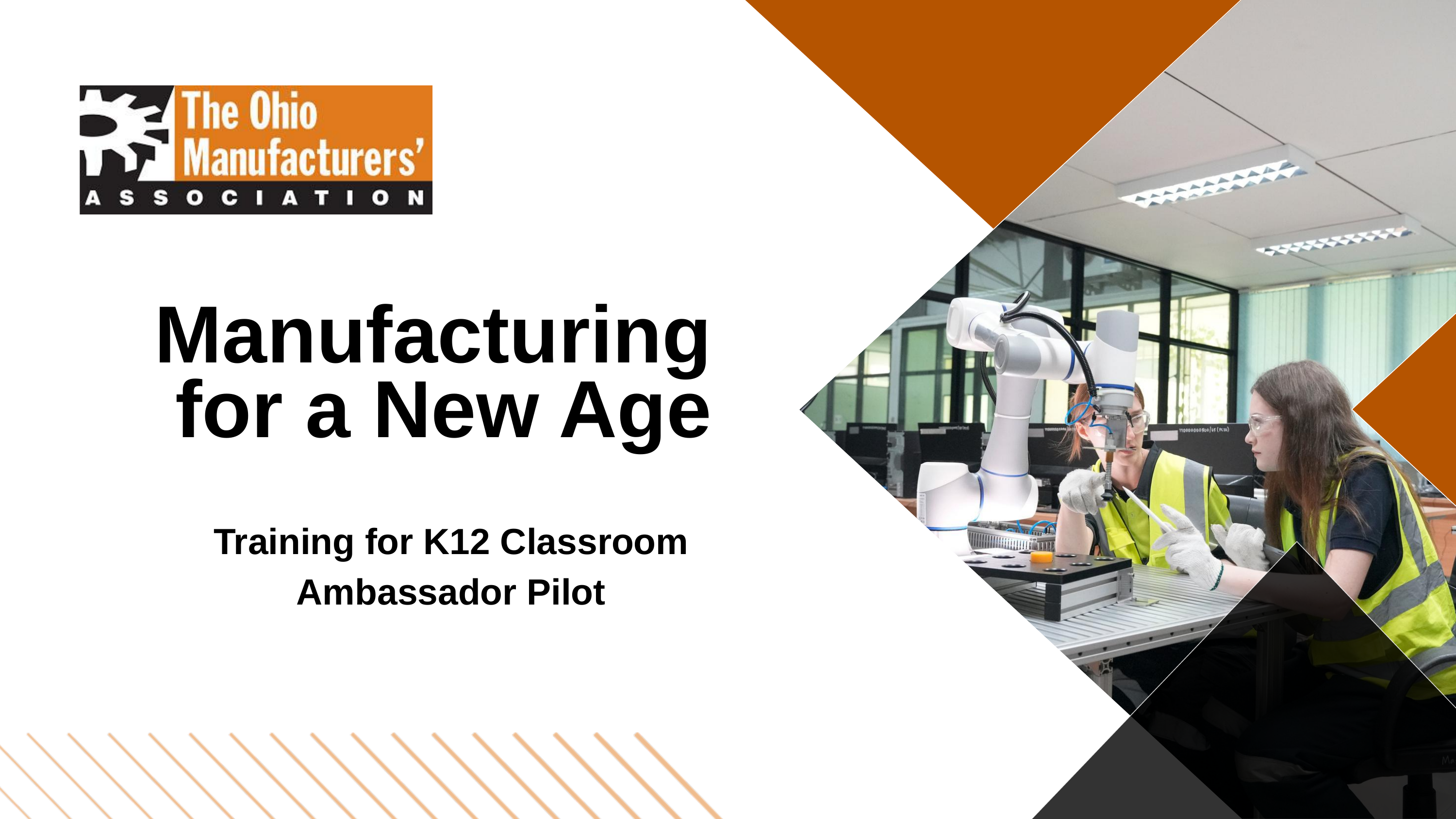

Manufacturing for a New Age

Training for K12 Classroom Ambassador Pilot